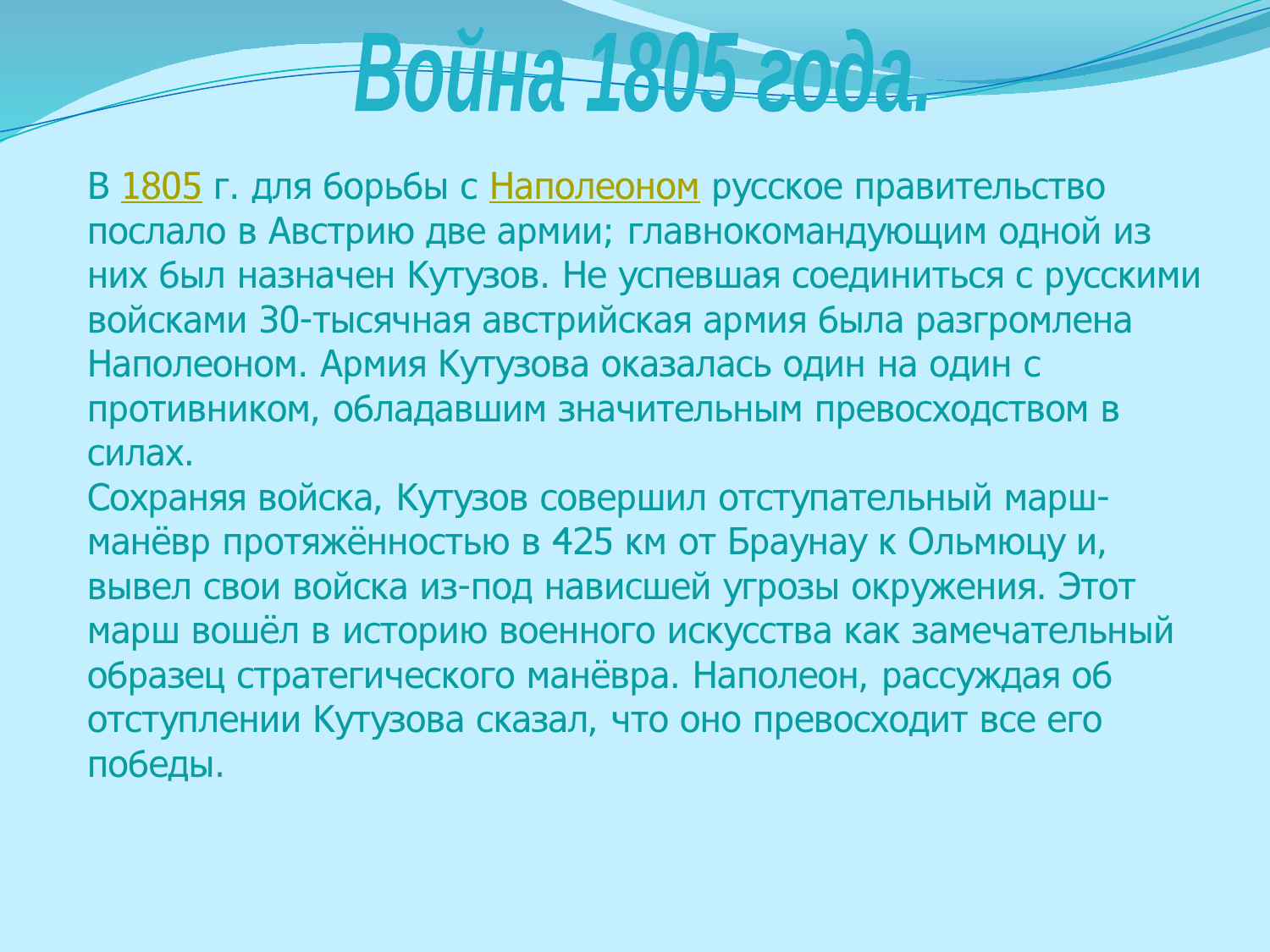

Война 1805 года.
В 1805 г. для борьбы с Наполеоном русское правительство послало в Австрию две армии; главнокомандующим одной из них был назначен Кутузов. Не успевшая соединиться с русскими войсками 30-тысячная австрийская армия была разгромлена Наполеоном. Армия Кутузова оказалась один на один с противником, обладавшим значительным превосходством в силах.
Сохраняя войска, Кутузов совершил отступательный марш-манёвр протяжённостью в 425 км от Браунау к Ольмюцу и, вывел свои войска из-под нависшей угрозы окружения. Этот марш вошёл в историю военного искусства как замечательный образец стратегического манёвра. Наполеон, рассуждая об отступлении Кутузова сказал, что оно превосходит все его победы.